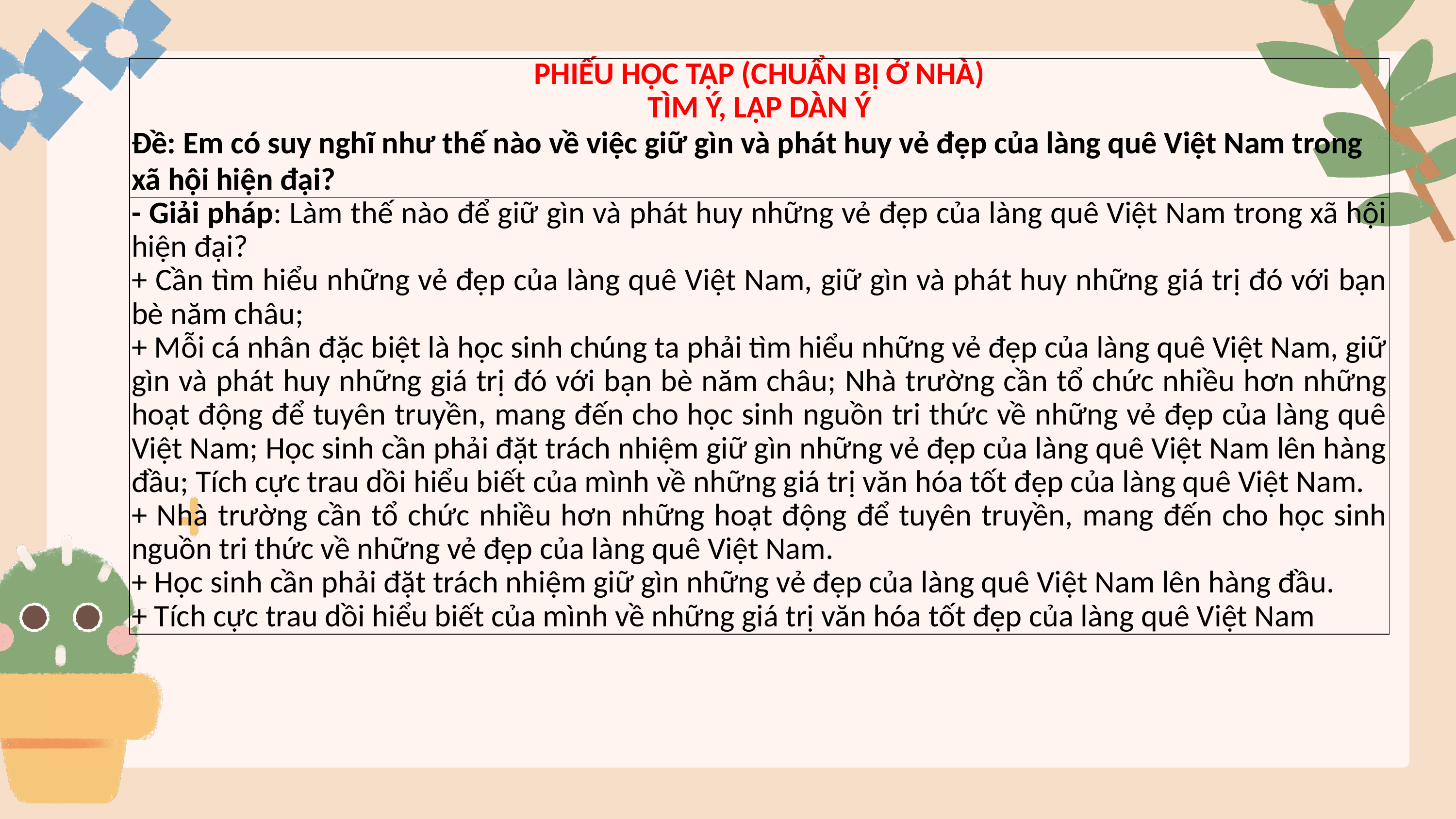

| PHIẾU HỌC TẬP (CHUẨN BỊ Ở NHÀ) TÌM Ý, LẬP DÀN Ý Đề: Em có suy nghĩ như thế nào về việc giữ gìn và phát huy vẻ đẹp của làng quê Việt Nam trong xã hội hiện đại? |
| --- |
| - Giải pháp: Làm thế nào để giữ gìn và phát huy những vẻ đẹp của làng quê Việt Nam trong xã hội hiện đại? + Cần tìm hiểu những vẻ đẹp của làng quê Việt Nam, giữ gìn và phát huy những giá trị đó với bạn bè năm châu; + Mỗi cá nhân đặc biệt là học sinh chúng ta phải tìm hiểu những vẻ đẹp của làng quê Việt Nam, giữ gìn và phát huy những giá trị đó với bạn bè năm châu; Nhà trường cần tổ chức nhiều hơn những hoạt động để tuyên truyền, mang đến cho học sinh nguồn tri thức về những vẻ đẹp của làng quê Việt Nam; Học sinh cần phải đặt trách nhiệm giữ gìn những vẻ đẹp của làng quê Việt Nam lên hàng đầu; Tích cực trau dồi hiểu biết của mình về những giá trị văn hóa tốt đẹp của làng quê Việt Nam. + Nhà trường cần tổ chức nhiều hơn những hoạt động để tuyên truyền, mang đến cho học sinh nguồn tri thức về những vẻ đẹp của làng quê Việt Nam. + Học sinh cần phải đặt trách nhiệm giữ gìn những vẻ đẹp của làng quê Việt Nam lên hàng đầu. + Tích cực trau dồi hiểu biết của mình về những giá trị văn hóa tốt đẹp của làng quê Việt Nam |